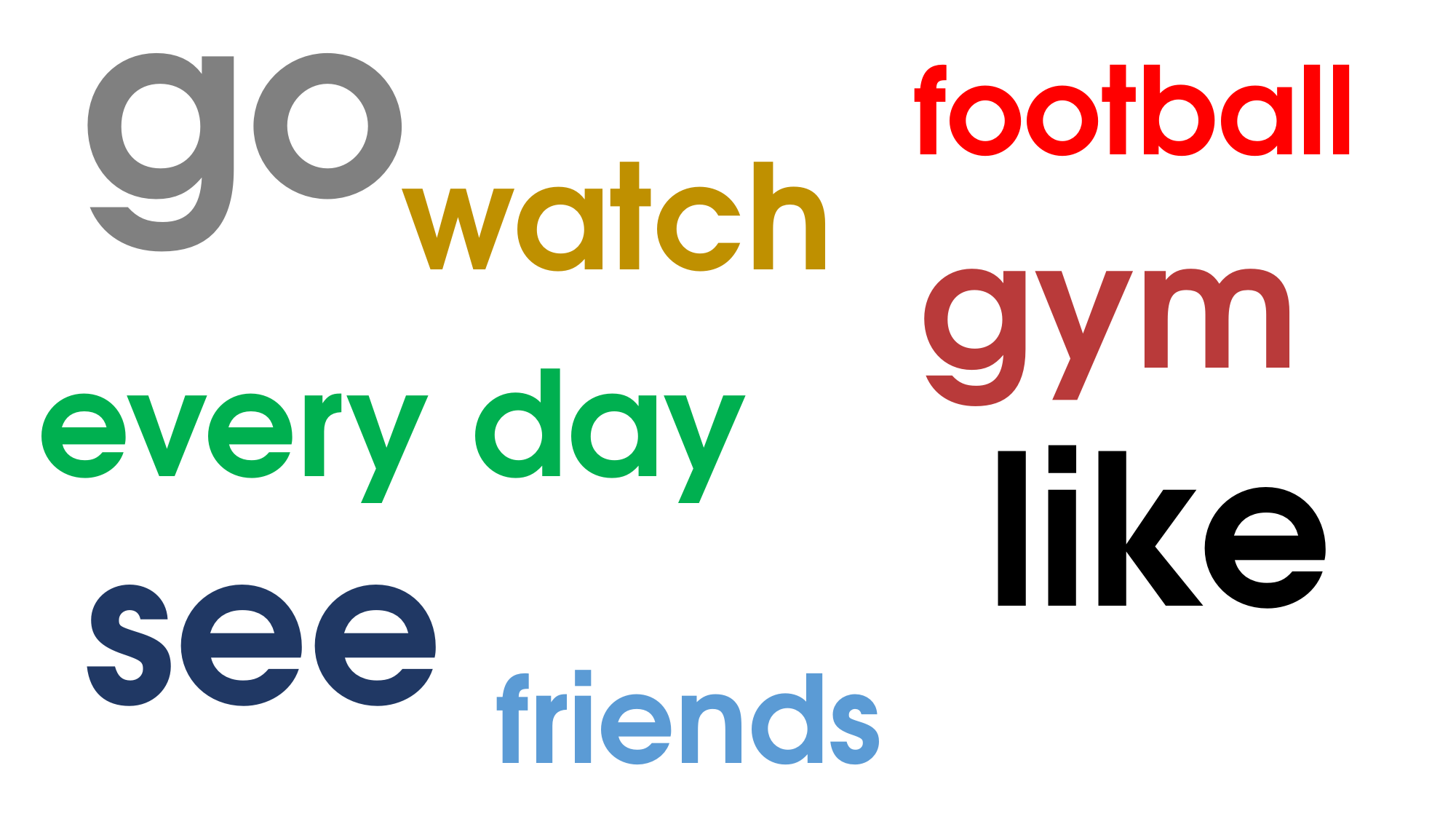

go
football
watch
gym
every day
like
see
friends